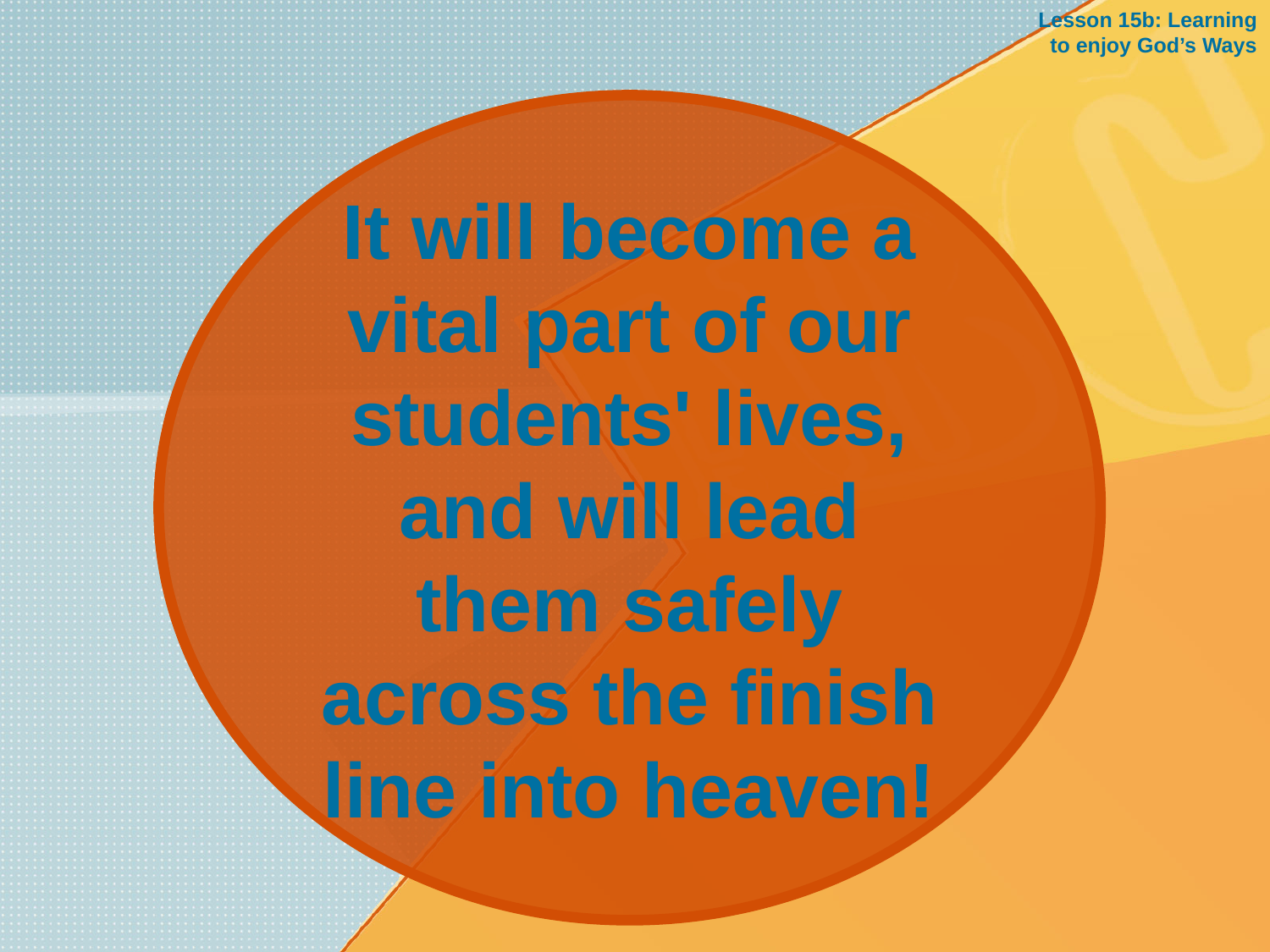

Lesson 15b: Learning to enjoy God’s Ways
It will become a vital part of our students' lives, and will lead them safely across the finish line into heaven!